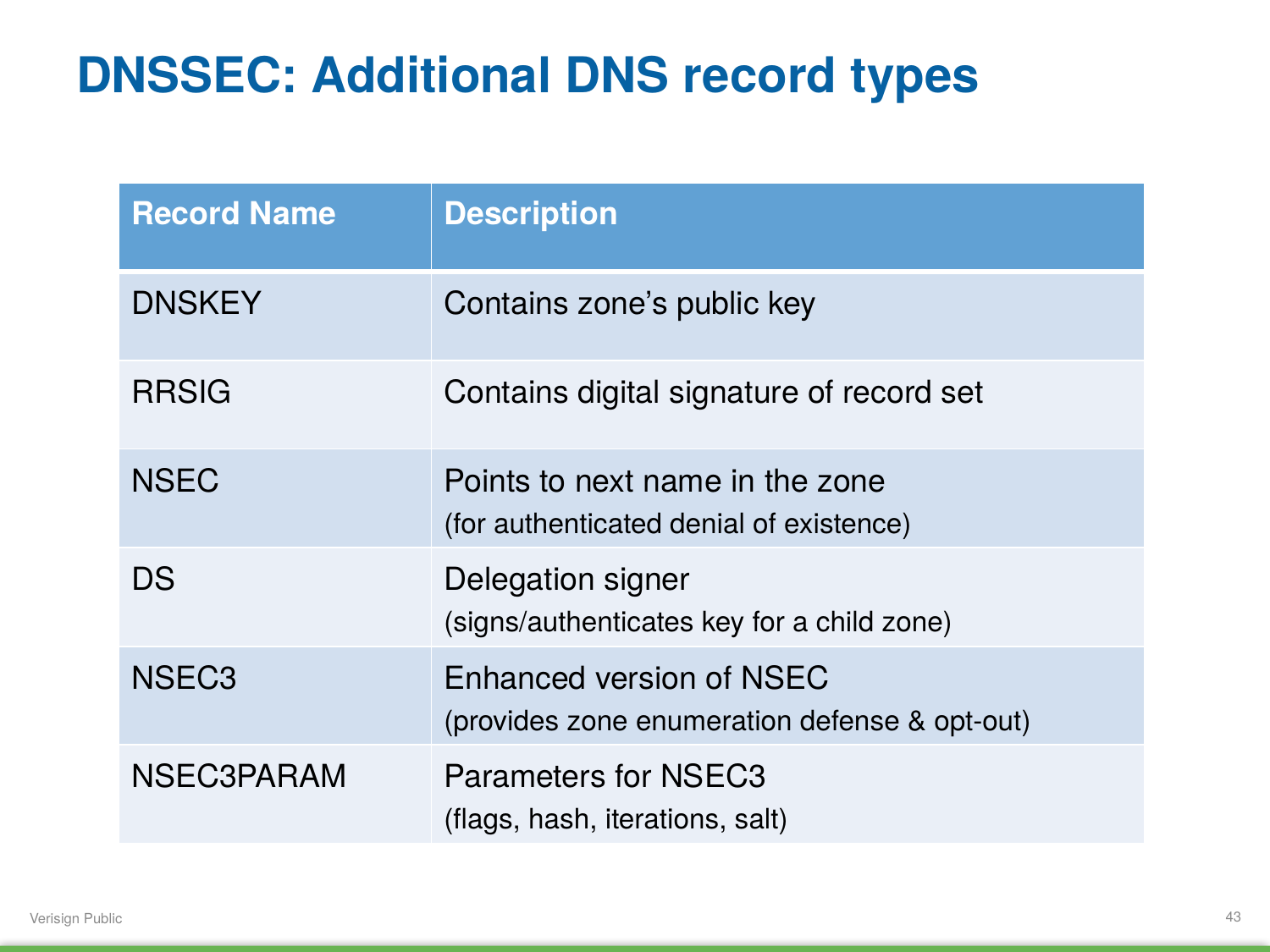

# DNSSEC: Additional DNS record types
| Record Name | Description |
| --- | --- |
| DNSKEY | Contains zone’s public key |
| RRSIG | Contains digital signature of record set |
| NSEC | Points to next name in the zone (for authenticated denial of existence) |
| DS | Delegation signer (signs/authenticates key for a child zone) |
| NSEC3 | Enhanced version of NSEC (provides zone enumeration defense & opt-out) |
| NSEC3PARAM | Parameters for NSEC3 (flags, hash, iterations, salt) |
43